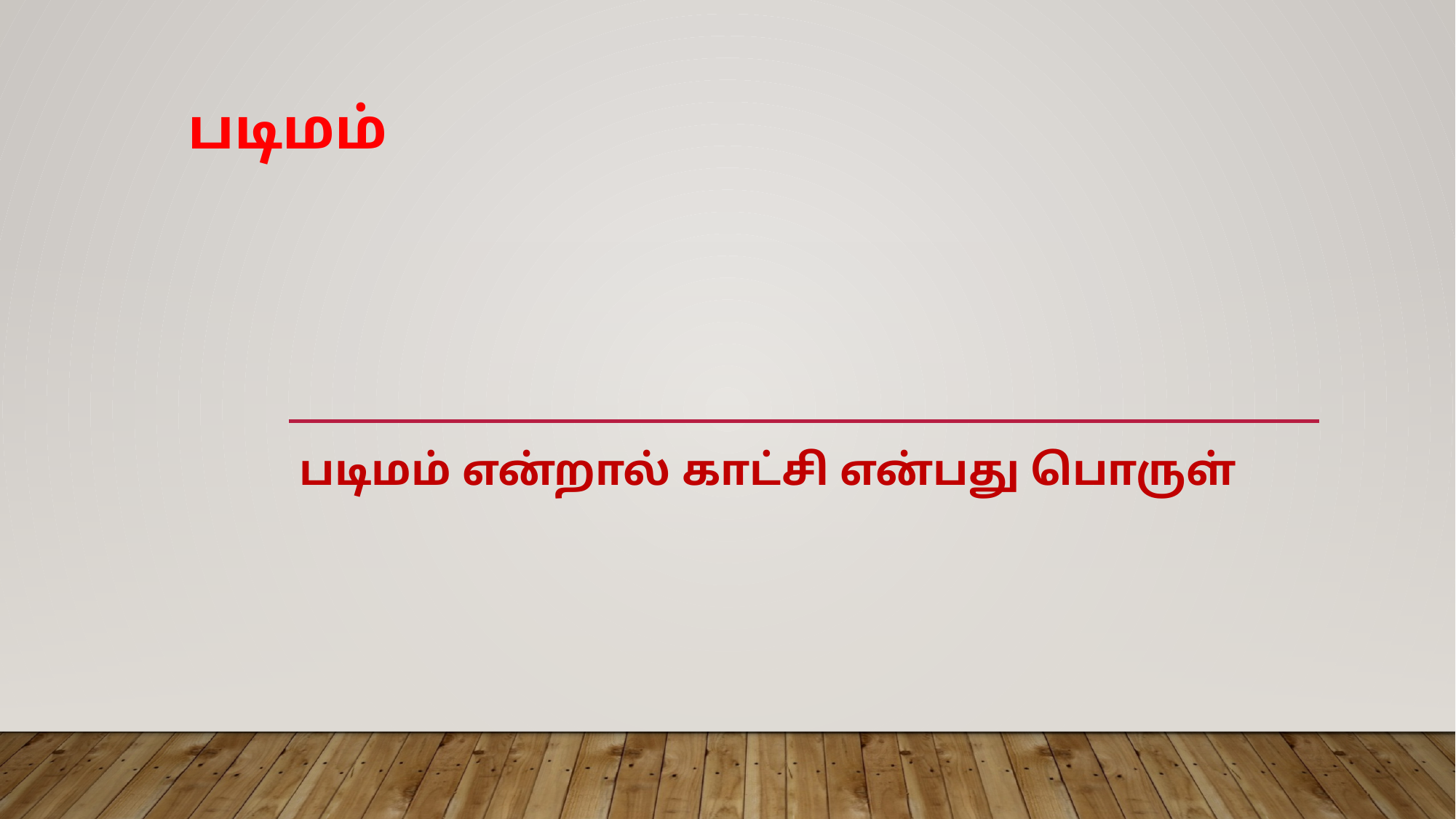

# படிமம்
படிமம் என்றால் காட்சி என்பது பொருள்